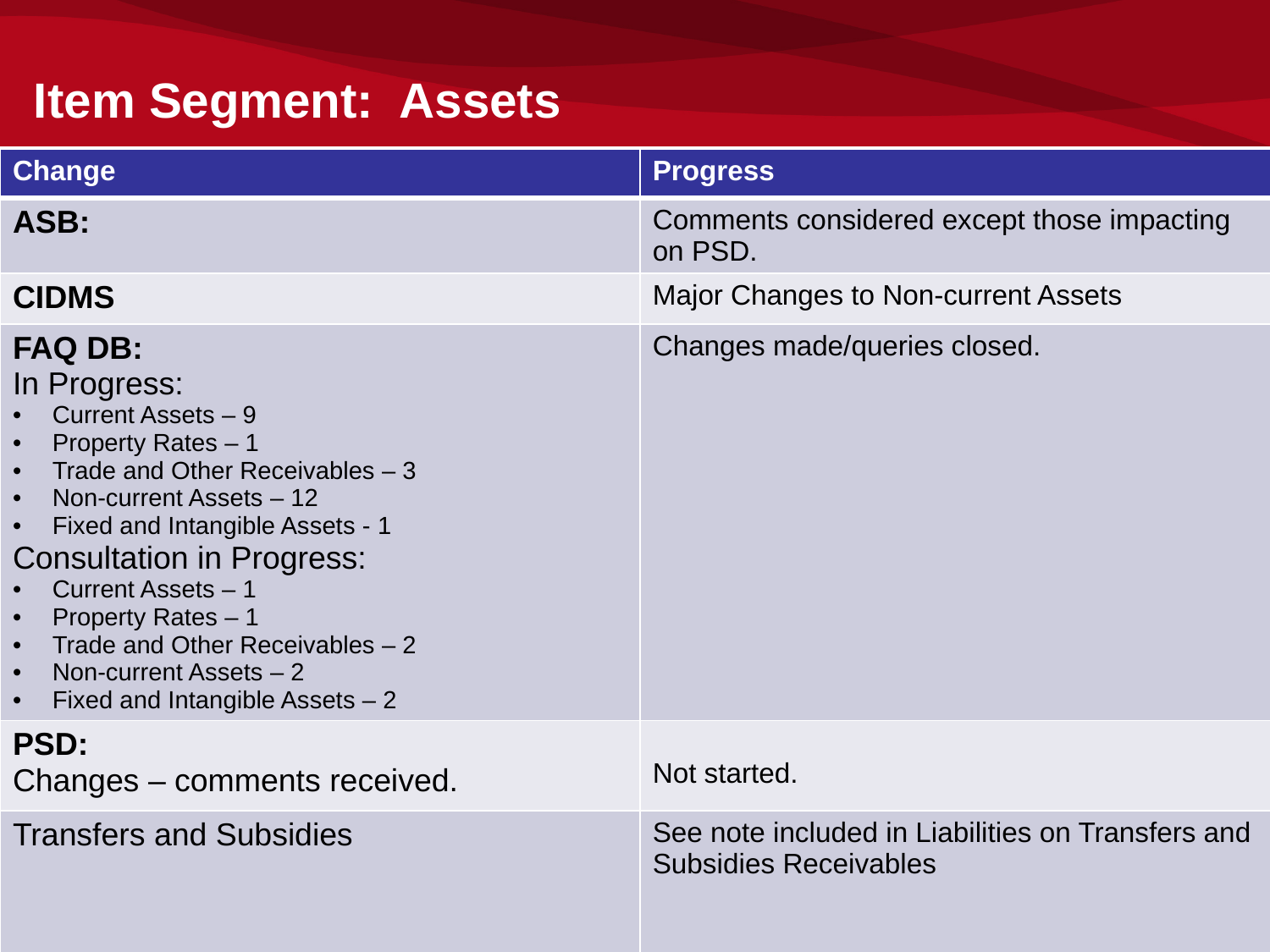

Item Segment:  Assets

| Change | Progress |
| --- | --- |
| ASB: | Comments considered except those impacting on PSD. |
| CIDMS | Major Changes to Non-current Assets |
| FAQ DB: In Progress: Current Assets – 9 Property Rates – 1 Trade and Other Receivables – 3 Non-current Assets – 12 Fixed and Intangible Assets - 1 Consultation in Progress: Current Assets – 1 Property Rates – 1 Trade and Other Receivables – 2 Non-current Assets – 2 Fixed and Intangible Assets – 2 | Changes made/queries closed. |
| PSD: Changes – comments received. | Not started. |
| Transfers and Subsidies | See note included in Liabilities on Transfers and Subsidies Receivables |